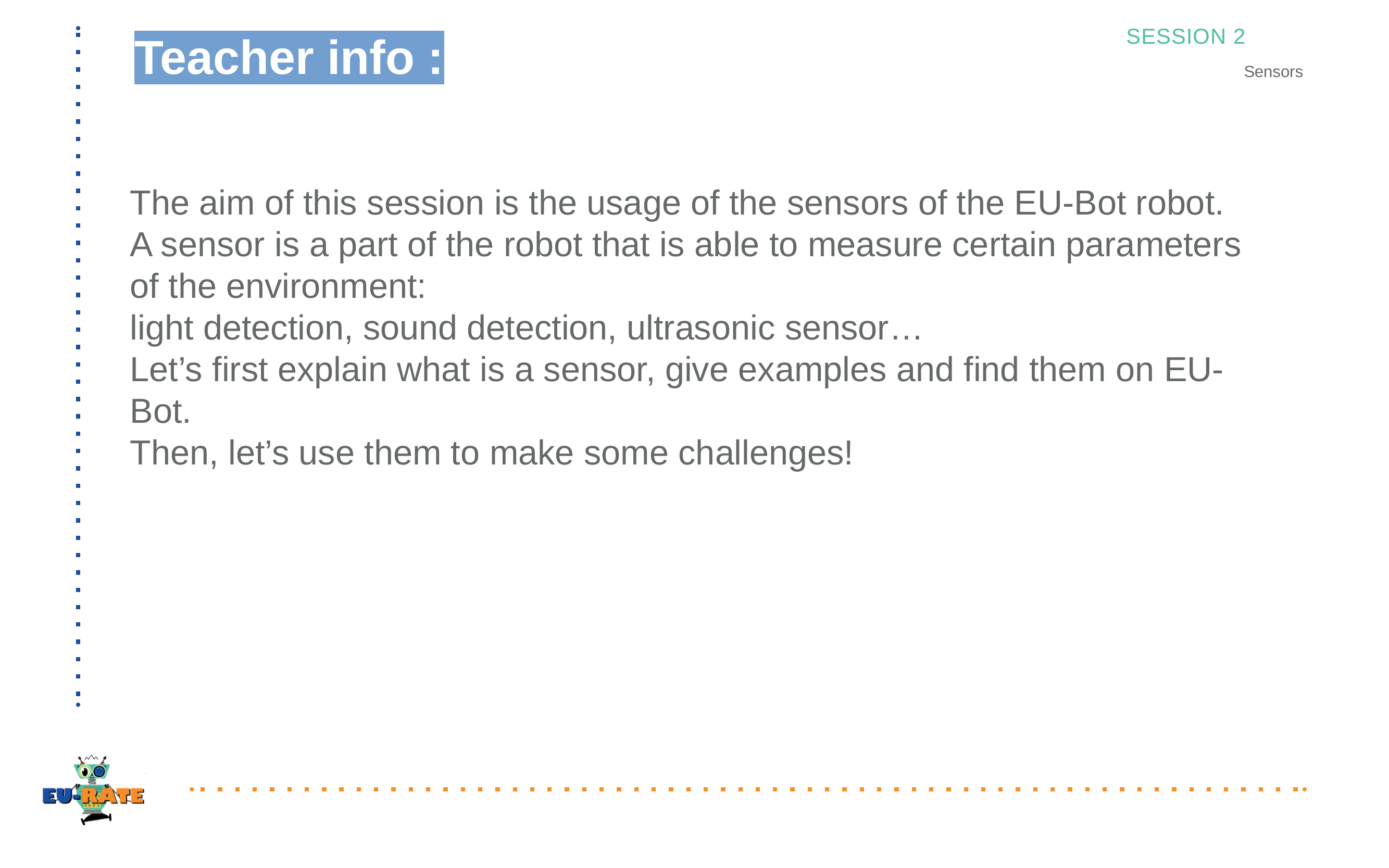

Teacher info :
SESSION 2
Sensors
The aim of this session is the usage of the sensors of the EU-Bot robot.
A sensor is a part of the robot that is able to measure certain parameters of the environment:
light detection, sound detection, ultrasonic sensor…
Let’s first explain what is a sensor, give examples and find them on EU-Bot.
Then, let’s use them to make some challenges!